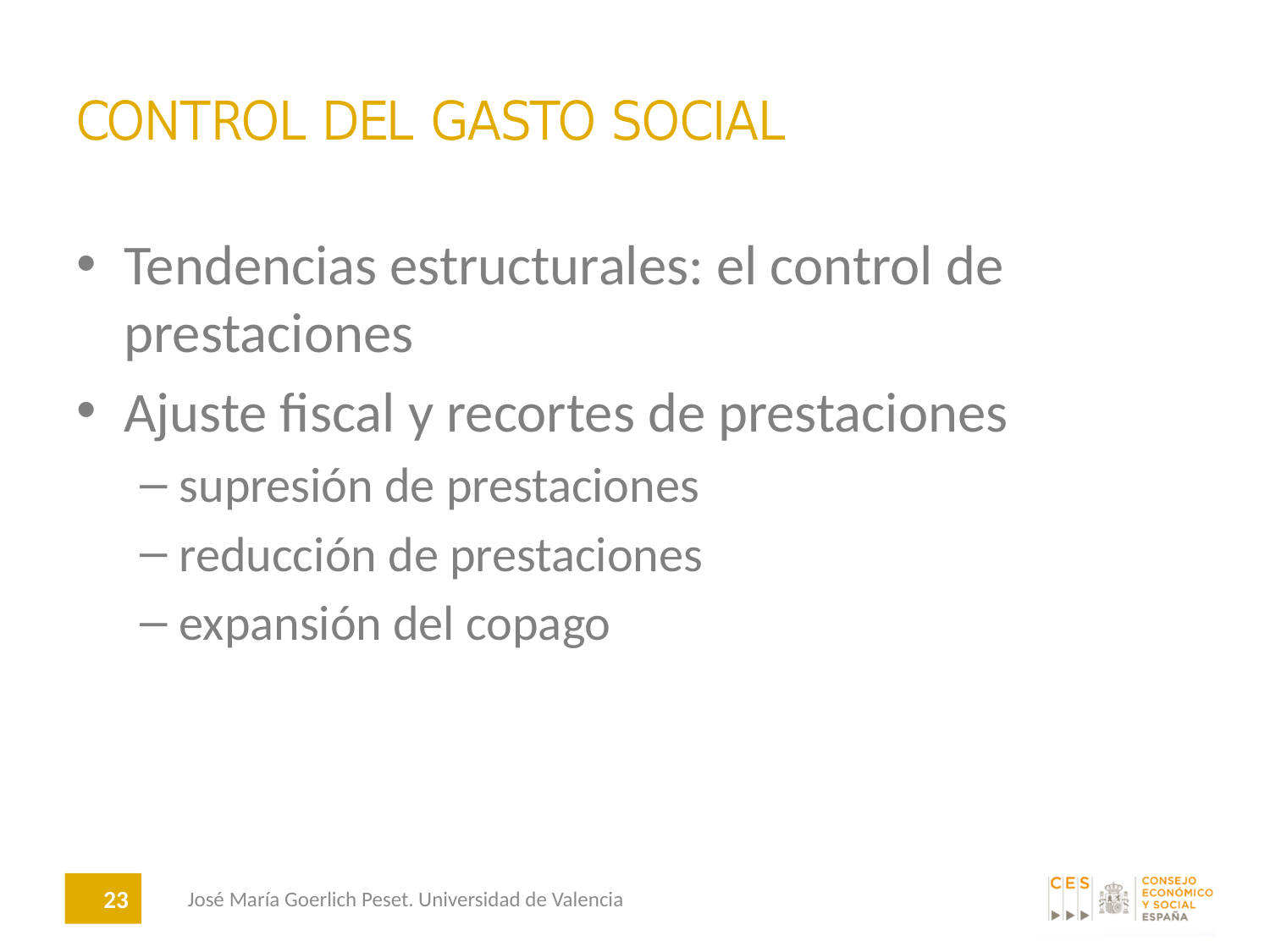

# Control del gasto social
Tendencias estructurales: el control de prestaciones
Ajuste fiscal y recortes de prestaciones
supresión de prestaciones
reducción de prestaciones
expansión del copago
23
José María Goerlich Peset. Universidad de Valencia